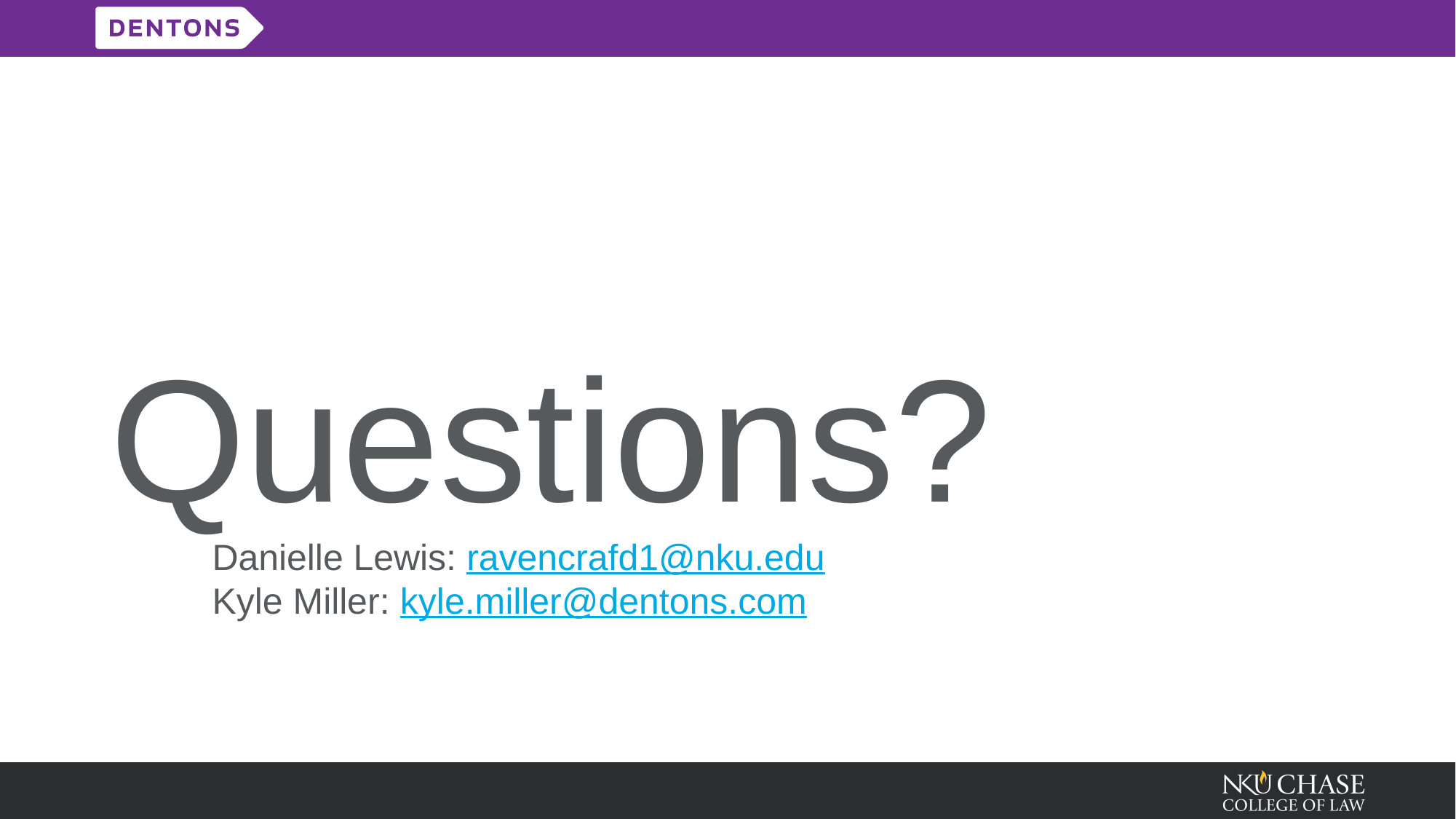

# Questions?

Danielle Lewis: ravencrafd1@nku.edu
Kyle Miller: kyle.miller@dentons.com